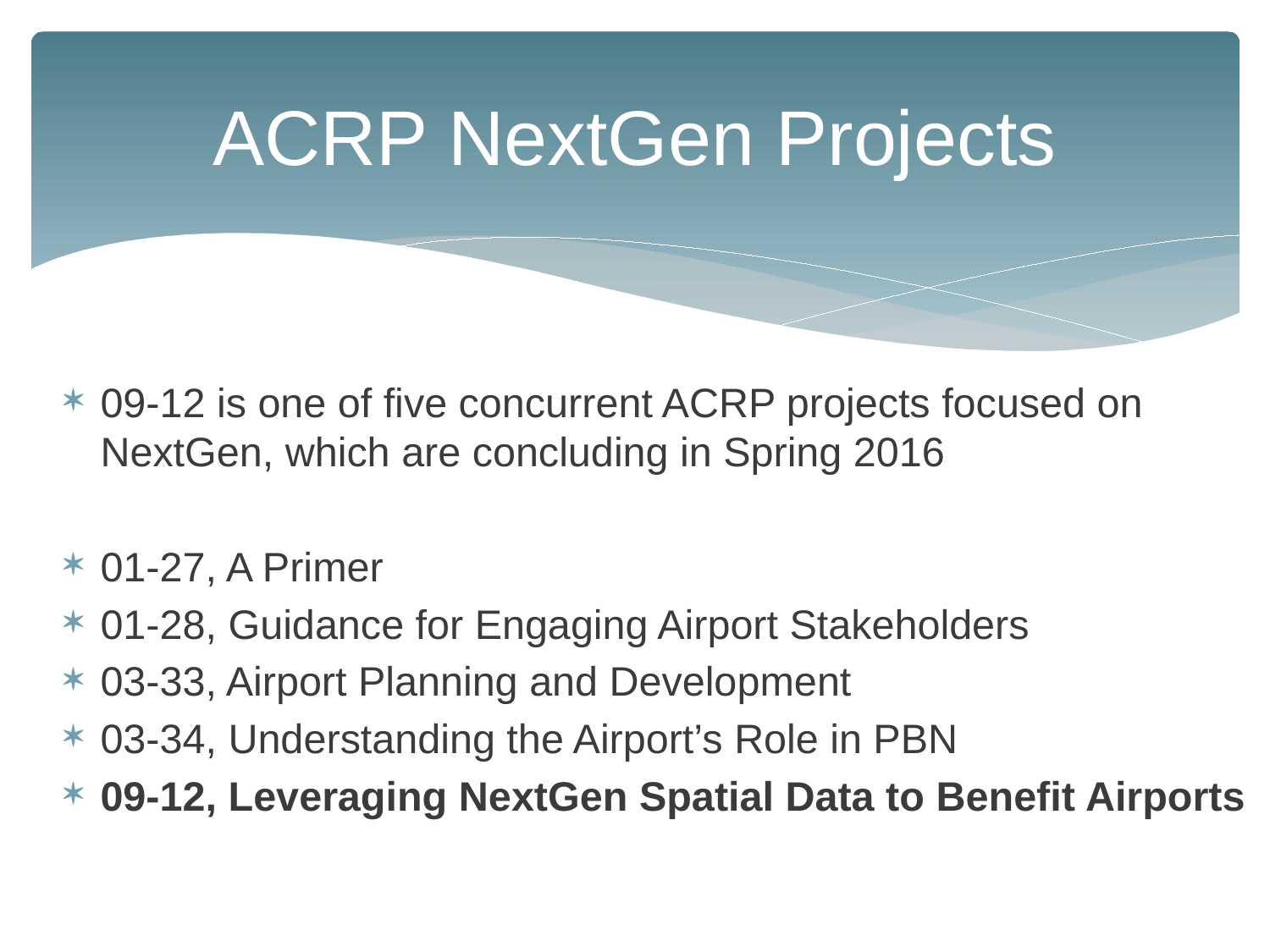

# ACRP NextGen Projects
09-12 is one of five concurrent ACRP projects focused on NextGen, which are concluding in Spring 2016

01-27, A Primer
01-28, Guidance for Engaging Airport Stakeholders
03-33, Airport Planning and Development
03-34, Understanding the Airport’s Role in PBN
09-12, Leveraging NextGen Spatial Data to Benefit Airports